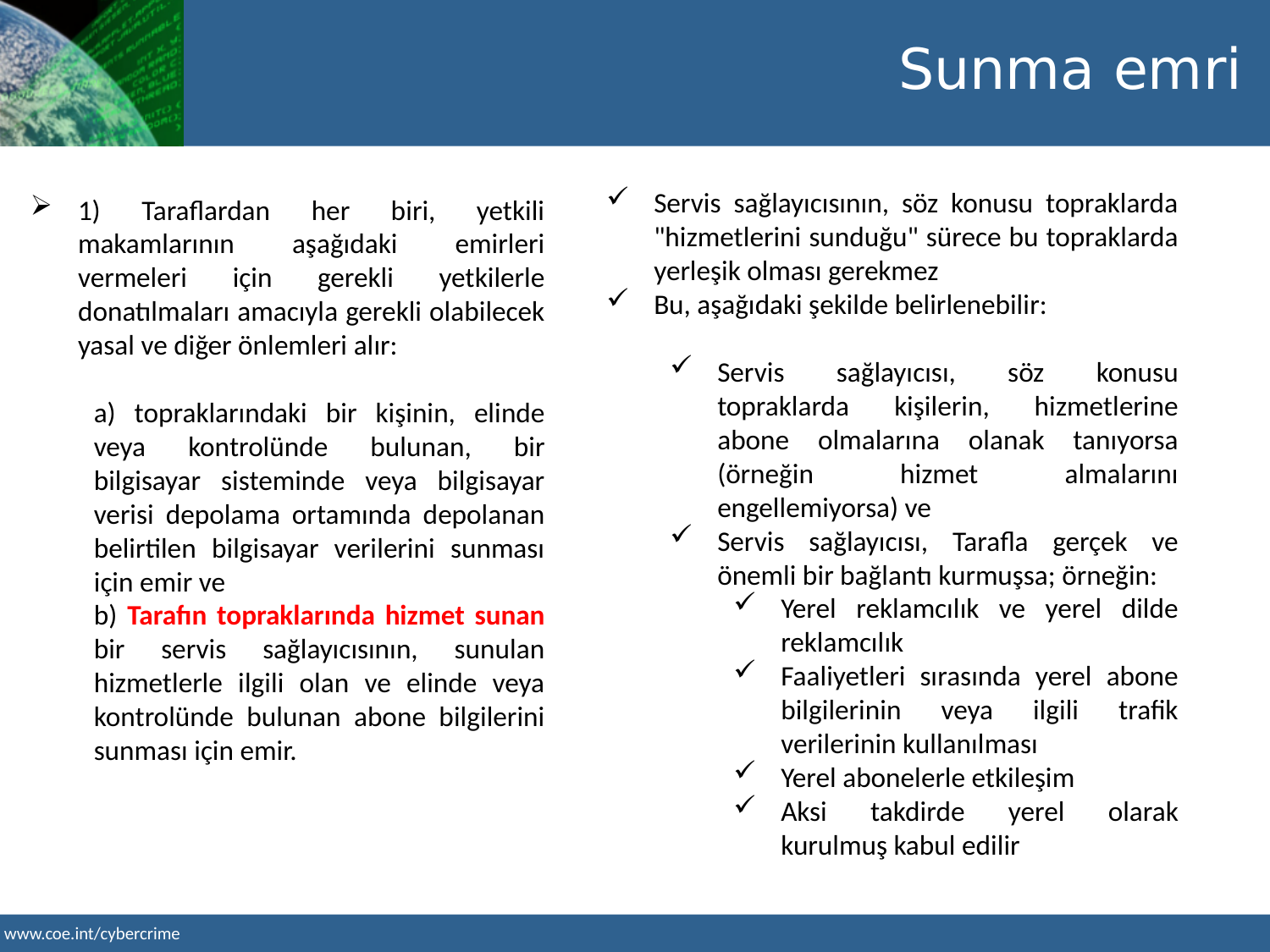

Sunma emri
Servis sağlayıcısının, söz konusu topraklarda "hizmetlerini sunduğu" sürece bu topraklarda yerleşik olması gerekmez
Bu, aşağıdaki şekilde belirlenebilir:

Servis sağlayıcısı, söz konusu topraklarda kişilerin, hizmetlerine abone olmalarına olanak tanıyorsa (örneğin hizmet almalarını engellemiyorsa) ve
Servis sağlayıcısı, Tarafla gerçek ve önemli bir bağlantı kurmuşsa; örneğin:
Yerel reklamcılık ve yerel dilde reklamcılık
Faaliyetleri sırasında yerel abone bilgilerinin veya ilgili trafik verilerinin kullanılması
Yerel abonelerle etkileşim
Aksi takdirde yerel olarak kurulmuş kabul edilir
1) Taraflardan her biri, yetkili makamlarının aşağıdaki emirleri vermeleri için gerekli yetkilerle donatılmaları amacıyla gerekli olabilecek yasal ve diğer önlemleri alır:

a) topraklarındaki bir kişinin, elinde veya kontrolünde bulunan, bir bilgisayar sisteminde veya bilgisayar verisi depolama ortamında depolanan belirtilen bilgisayar verilerini sunması için emir ve
b) Tarafın topraklarında hizmet sunan bir servis sağlayıcısının, sunulan hizmetlerle ilgili olan ve elinde veya kontrolünde bulunan abone bilgilerini sunması için emir.